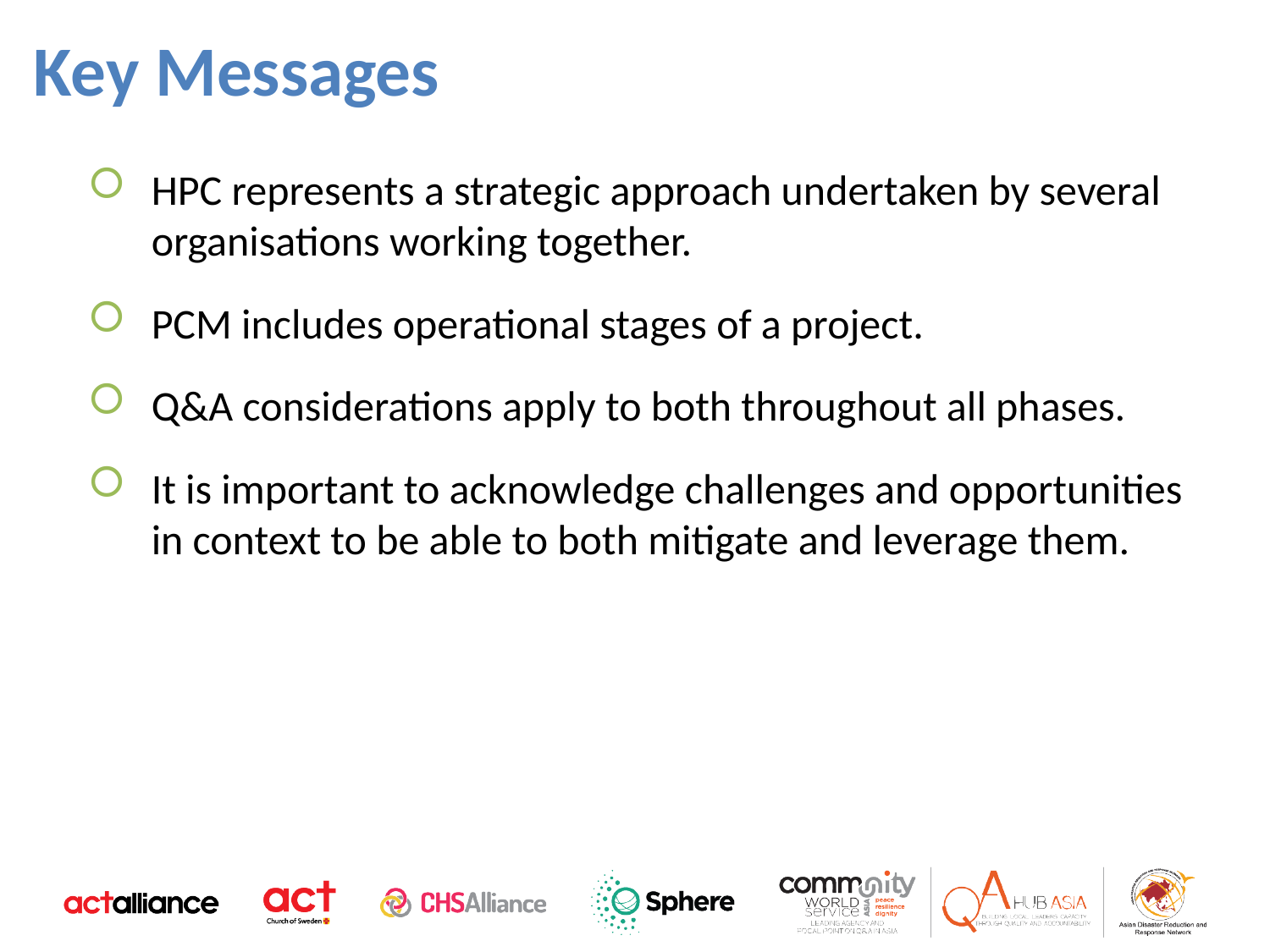

Key Messages
HPC represents a strategic approach undertaken by several organisations working together.
PCM includes operational stages of a project.
Q&A considerations apply to both throughout all phases.
It is important to acknowledge challenges and opportunities in context to be able to both mitigate and leverage them.